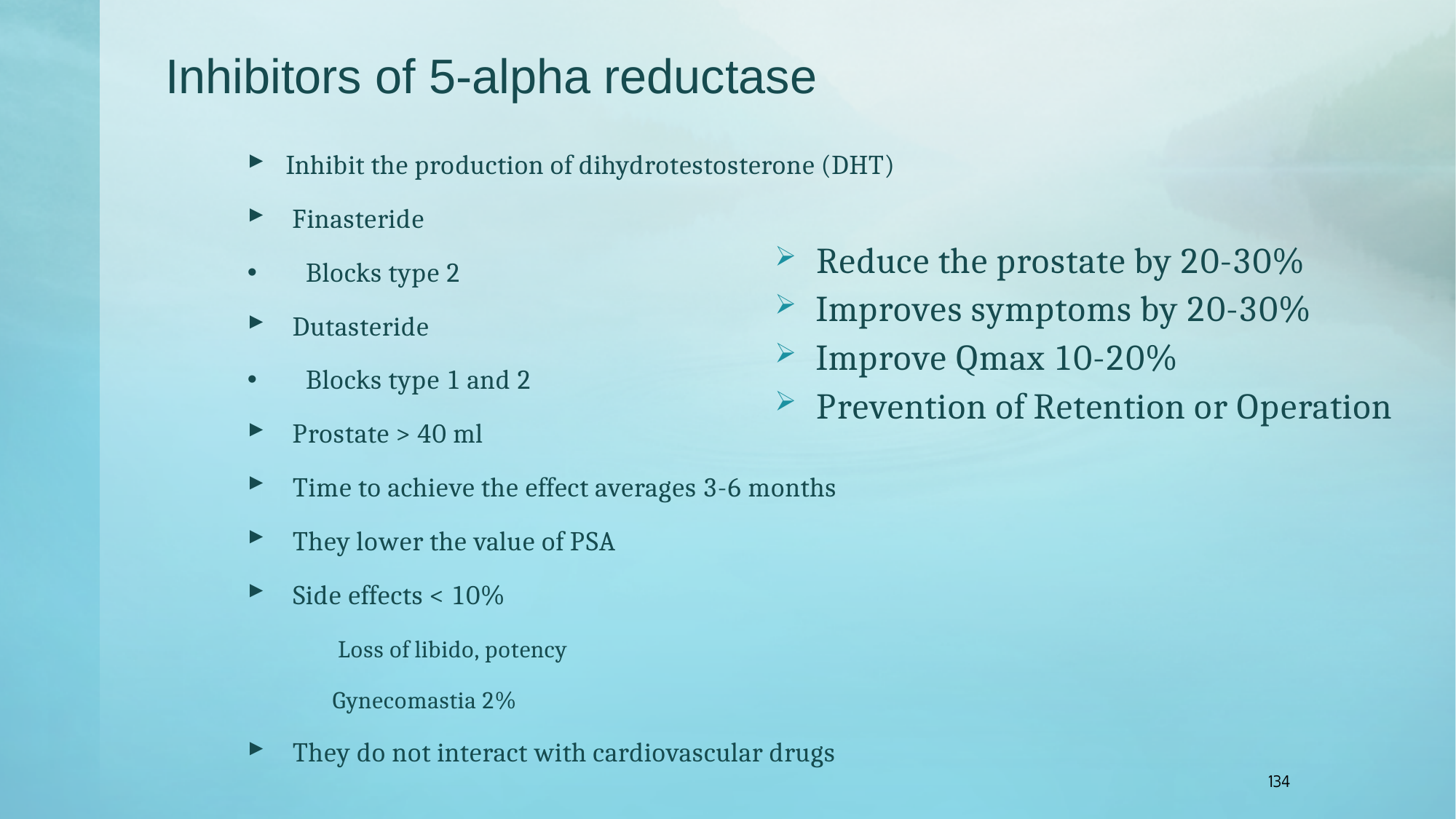

# Inhibitors of 5-alpha reductase
 Inhibit the production of dihydrotestosterone (DHT)
  Finasteride
    Blocks type 2
  Dutasteride
    Blocks type 1 and 2
  Prostate > 40 ml
  Time to achieve the effect averages 3-6 months
  They lower the value of PSA
  Side effects < 10%
               Loss of libido, potency
                Gynecomastia 2%
  They do not interact with cardiovascular drugs
Reduce the prostate by 20-30%
Improves symptoms by 20-30%
Improve Qmax 10-20%
Prevention of Retention or Operation
134